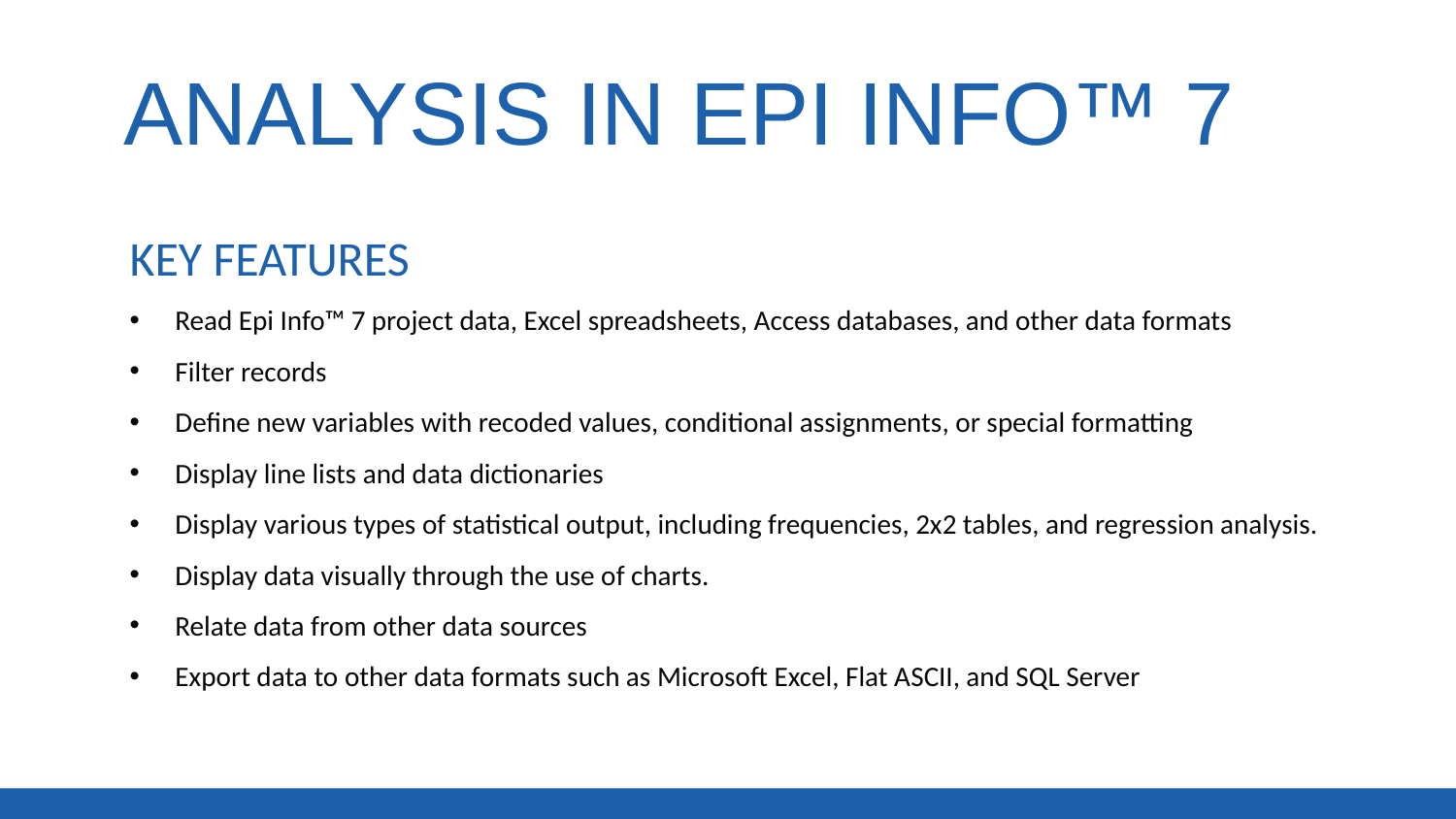

ANALYSIS IN EPI INFO™ 7
KEY FEATURES
Read Epi Info™ 7 project data, Excel spreadsheets, Access databases, and other data formats
Filter records
Define new variables with recoded values, conditional assignments, or special formatting
Display line lists and data dictionaries
Display various types of statistical output, including frequencies, 2x2 tables, and regression analysis.
Display data visually through the use of charts.
Relate data from other data sources
Export data to other data formats such as Microsoft Excel, Flat ASCII, and SQL Server